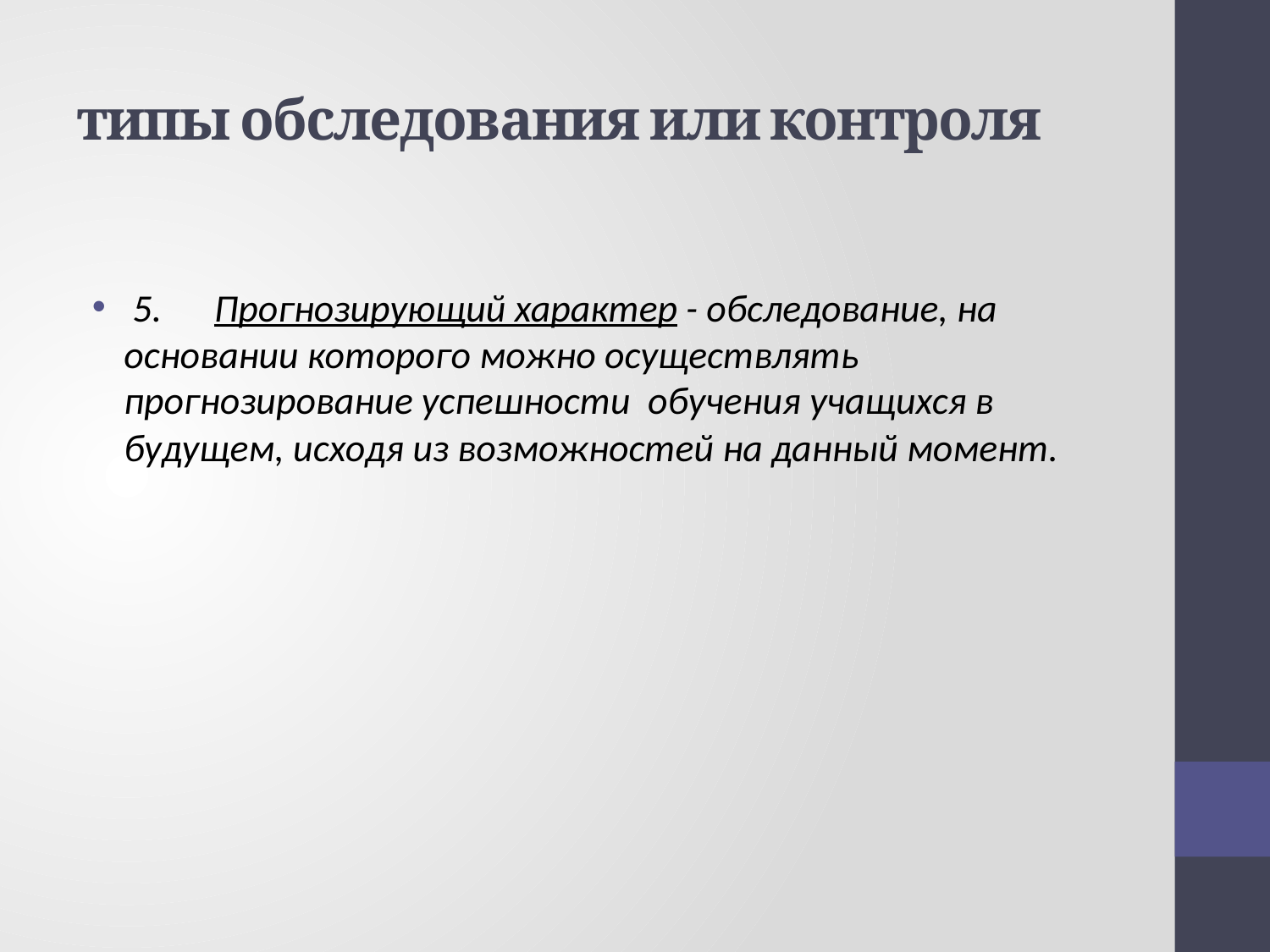

типы обследования или контроля

 5.      Прогнозирующий характер - обследование, на основании которого можно осуществлять  прогнозирование успешности  обучения учащихся в будущем, исходя из возможностей на данный момент.